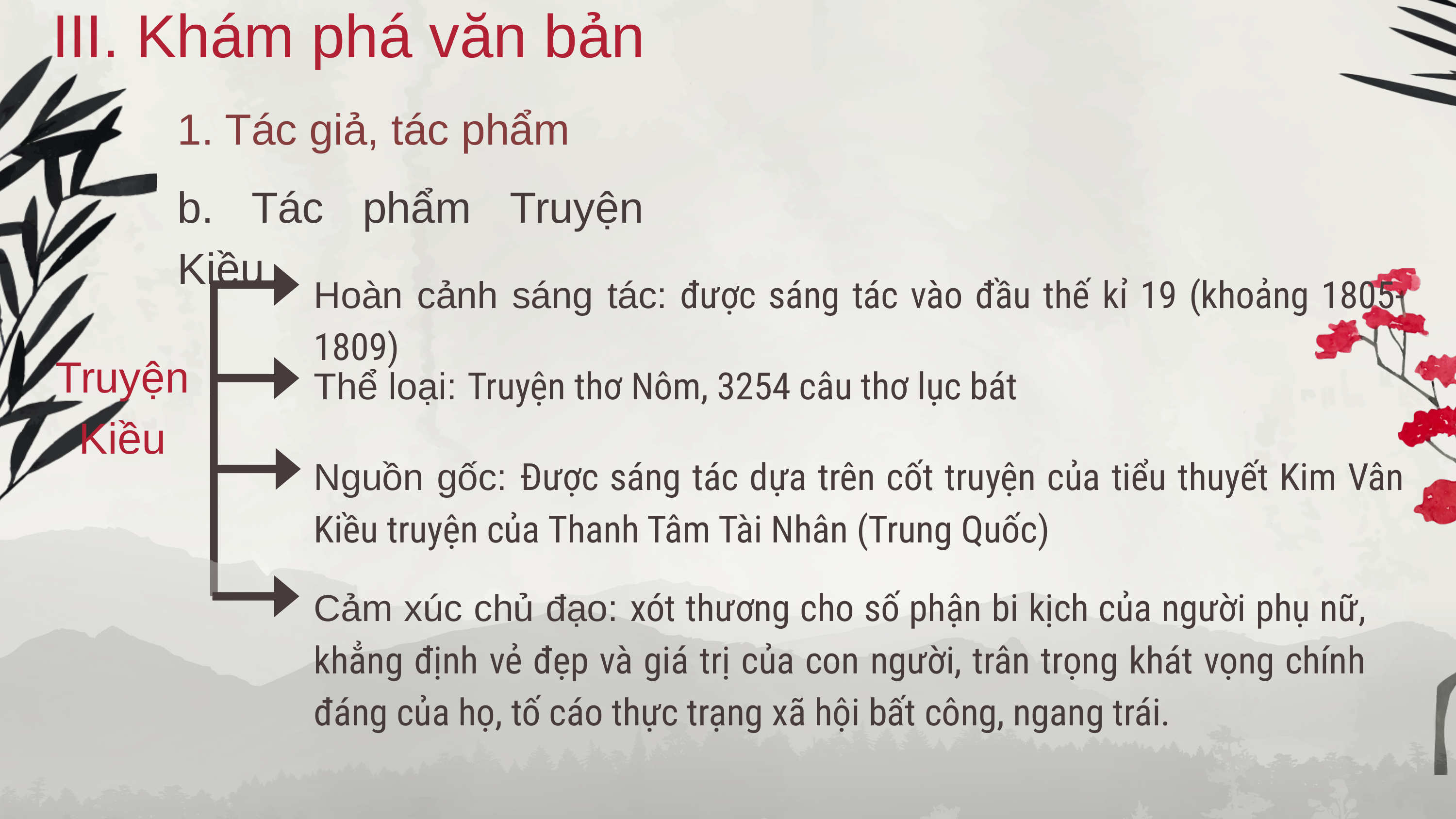

III. Khám phá văn bản
1. Tác giả, tác phẩm
b. Tác phẩm Truyện Kiều
Hoàn cảnh sáng tác: được sáng tác vào đầu thế kỉ 19 (khoảng 1805-1809)

Truyện Kiều
Thể loại: Truyện thơ Nôm, 3254 câu thơ lục bát

Nguồn gốc: Được sáng tác dựa trên cốt truyện của tiểu thuyết Kim Vân Kiều truyện của Thanh Tâm Tài Nhân (Trung Quốc)

Cảm xúc chủ đạo: xót thương cho số phận bi kịch của người phụ nữ, khẳng định vẻ đẹp và giá trị của con người, trân trọng khát vọng chính đáng của họ, tố cáo thực trạng xã hội bất công, ngang trái.